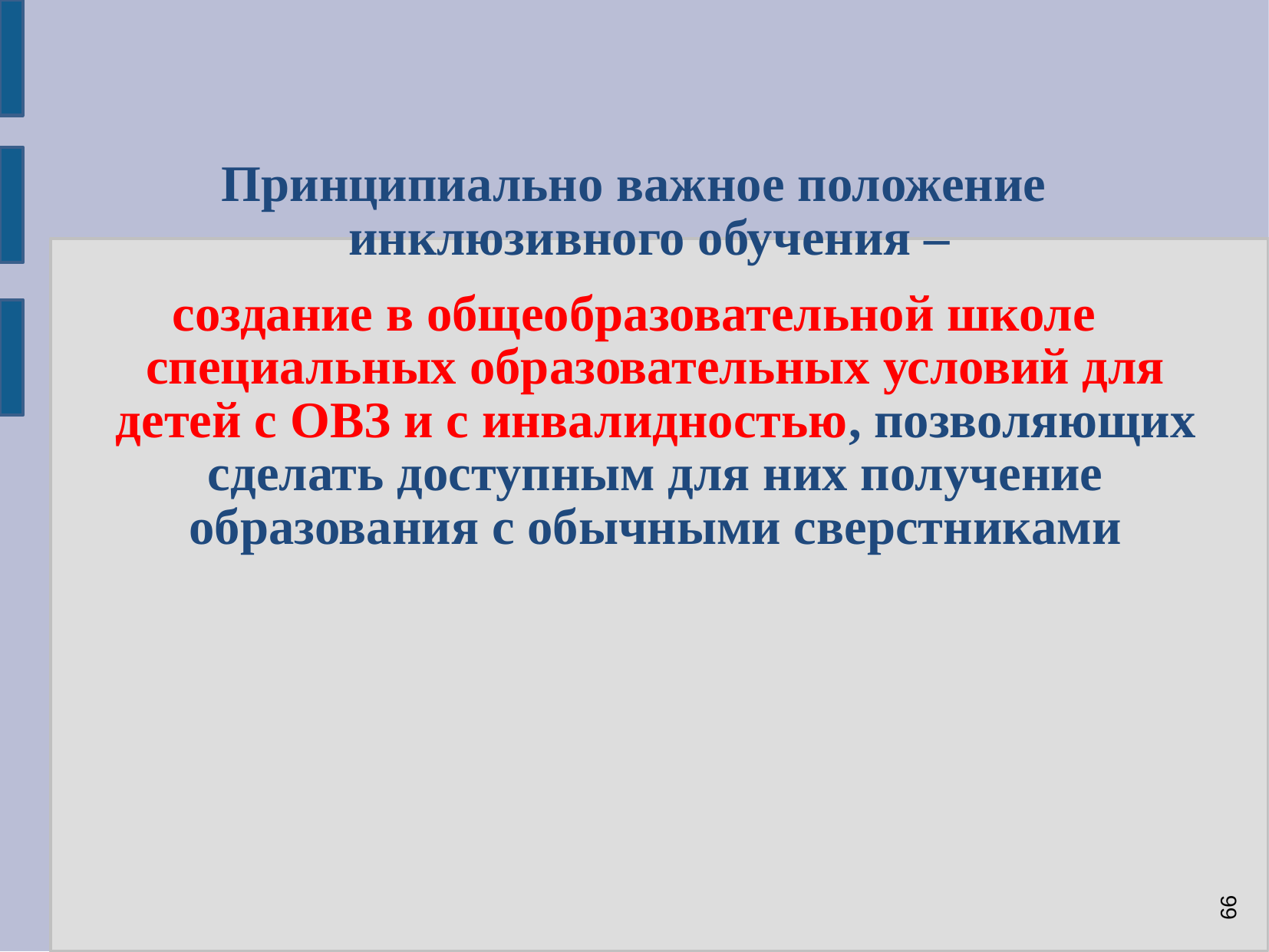

Принципиально важное положение инклюзивного обучения –
создание в общеобразовательной школе специальных образовательных условий для детей с ОВЗ и с инвалидностью, позволяющих сделать доступным для них получение образования с обычными сверстниками
66